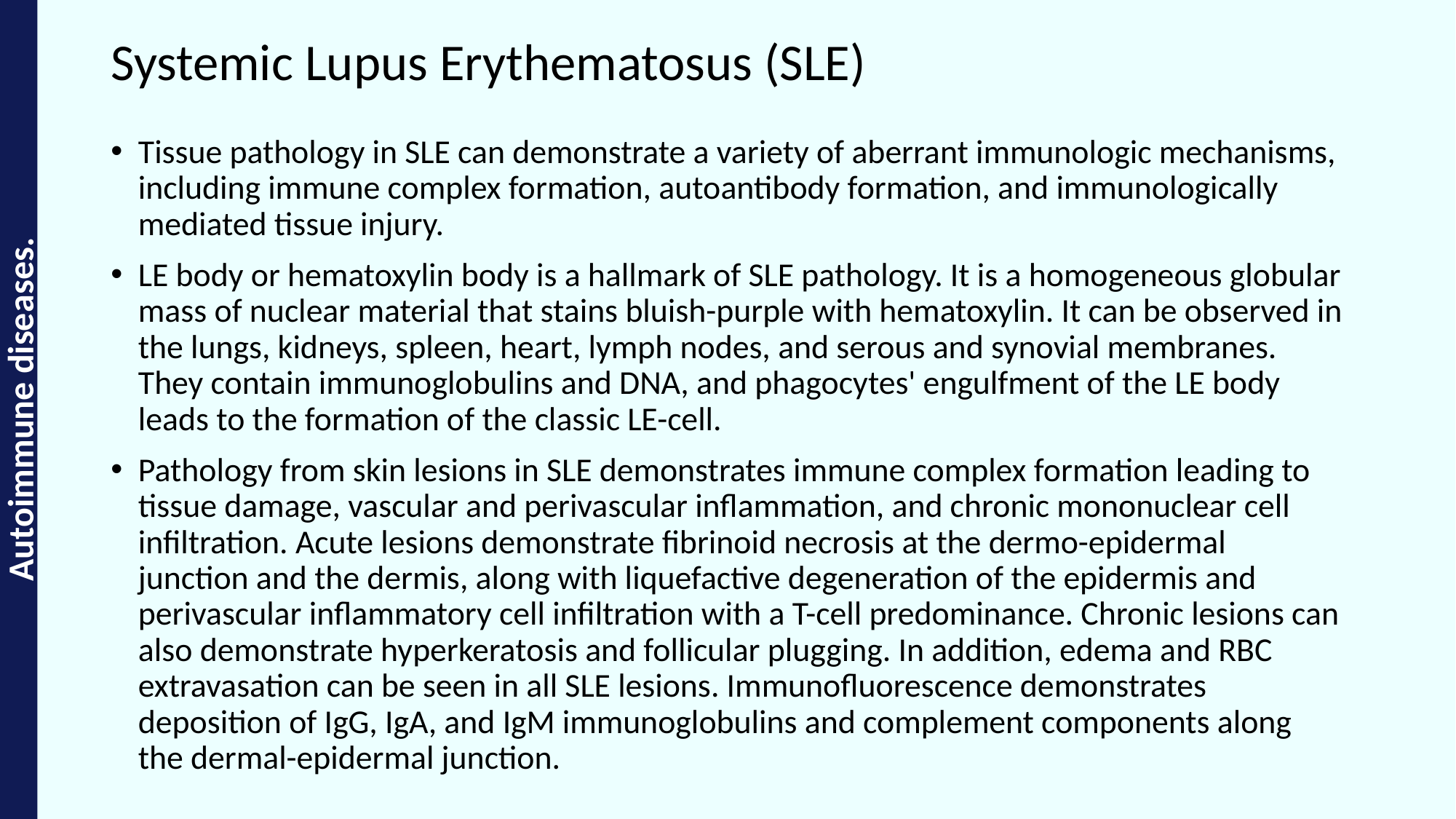

Autoimmune diseases.
# Systemic Lupus Erythematosus (SLE)
Tissue pathology in SLE can demonstrate a variety of aberrant immunologic mechanisms, including immune complex formation, autoantibody formation, and immunologically mediated tissue injury.
LE body or hematoxylin body is a hallmark of SLE pathology. It is a homogeneous globular mass of nuclear material that stains bluish-purple with hematoxylin. It can be observed in the lungs, kidneys, spleen, heart, lymph nodes, and serous and synovial membranes. They contain immunoglobulins and DNA, and phagocytes' engulfment of the LE body leads to the formation of the classic LE-cell.
Pathology from skin lesions in SLE demonstrates immune complex formation leading to tissue damage, vascular and perivascular inflammation, and chronic mononuclear cell infiltration. Acute lesions demonstrate fibrinoid necrosis at the dermo-epidermal junction and the dermis, along with liquefactive degeneration of the epidermis and perivascular inflammatory cell infiltration with a T-cell predominance. Chronic lesions can also demonstrate hyperkeratosis and follicular plugging. In addition, edema and RBC extravasation can be seen in all SLE lesions. Immunofluorescence demonstrates deposition of IgG, IgA, and IgM immunoglobulins and complement components along the dermal-epidermal junction.